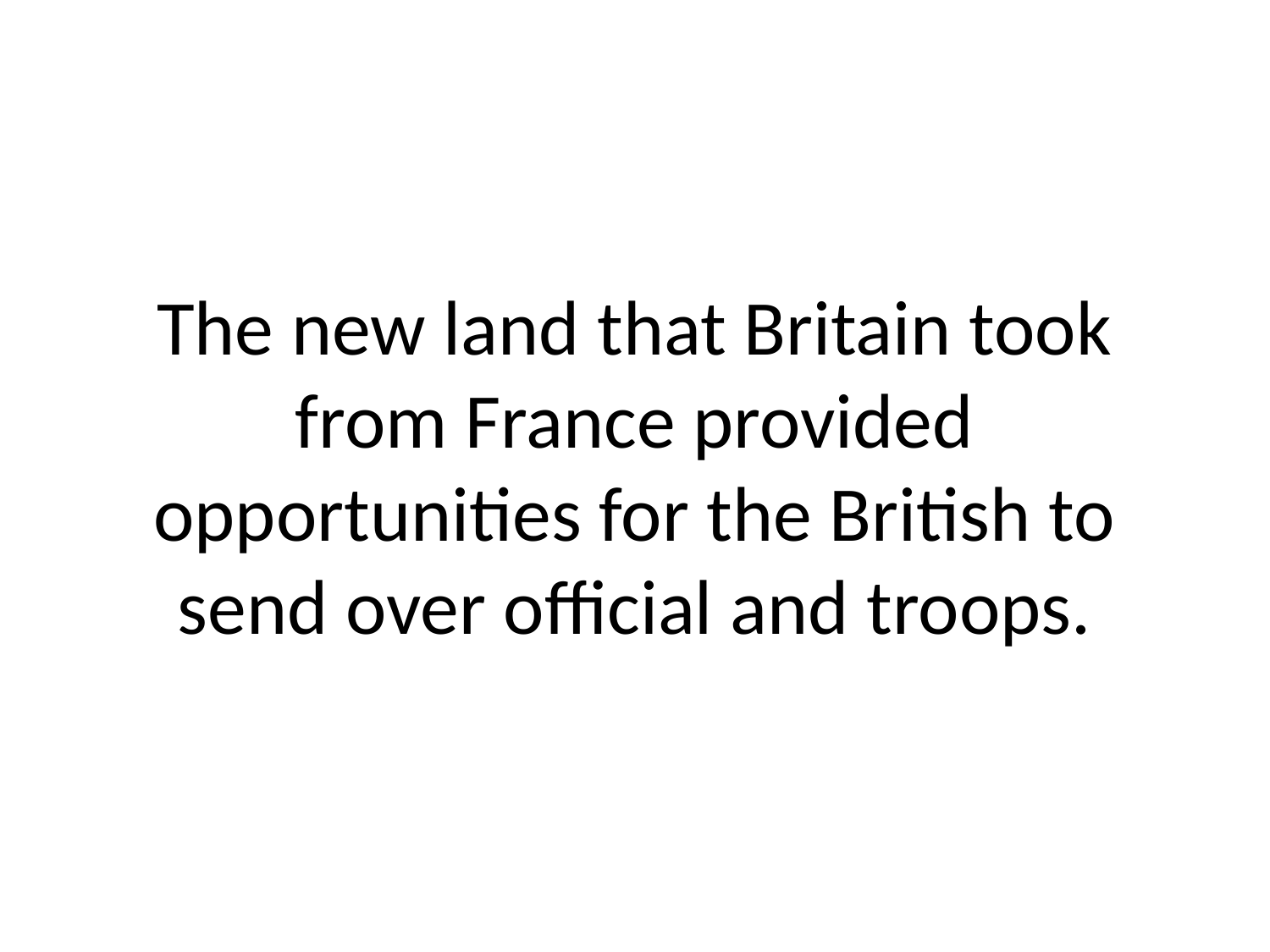

# The new land that Britain took from France provided opportunities for the British to send over official and troops.